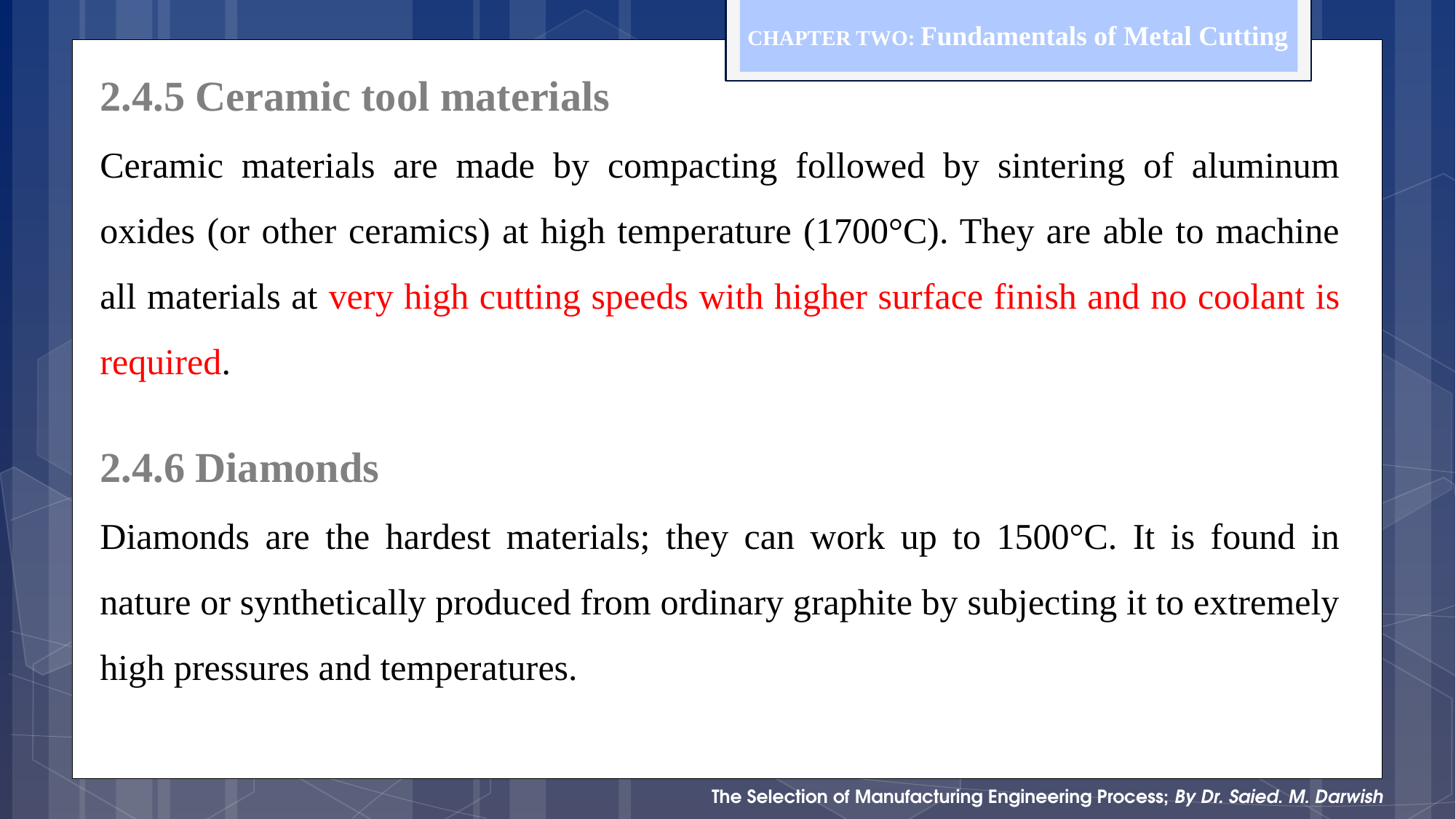

CHAPTER TWO: Fundamentals of Metal Cutting
2.4.5 Ceramic tool materials
Ceramic materials are made by compacting followed by sintering of aluminum oxides (or other ceramics) at high temperature (1700°C). They are able to machine all materials at very high cutting speeds with higher surface finish and no coolant is required.
2.4.6 Diamonds
Diamonds are the hardest materials; they can work up to 1500°C. It is found in nature or synthetically produced from ordinary graphite by subjecting it to extremely high pressures and temperatures.